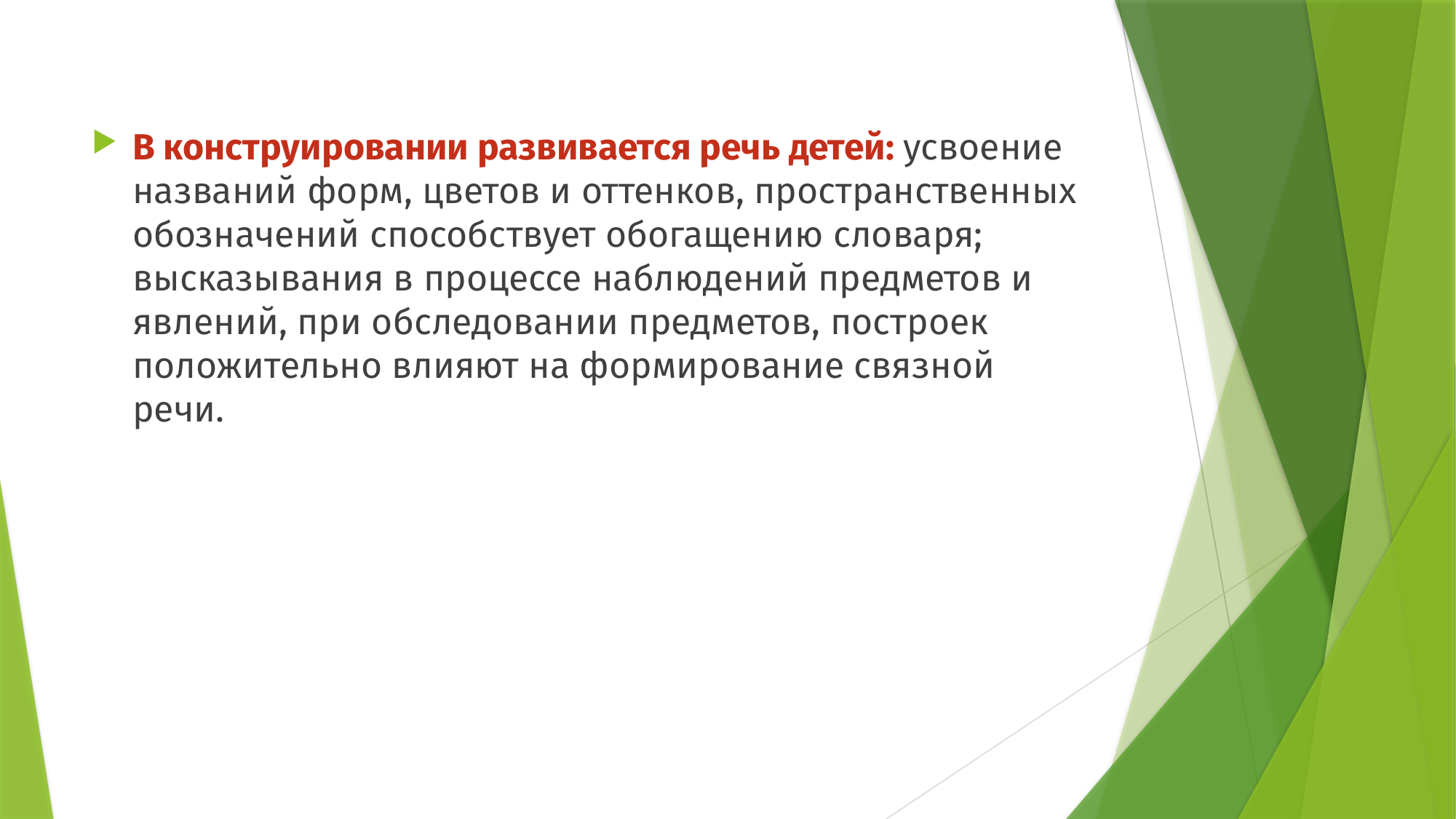

В конструировании развивается речь детей: усвоение названий форм, цветов и оттенков, пространственных обозначений способствует обогащению словаря; высказывания в процессе наблюдений предметов и явлений, при обследовании предметов, построек положительно влияют на формирование связной речи.